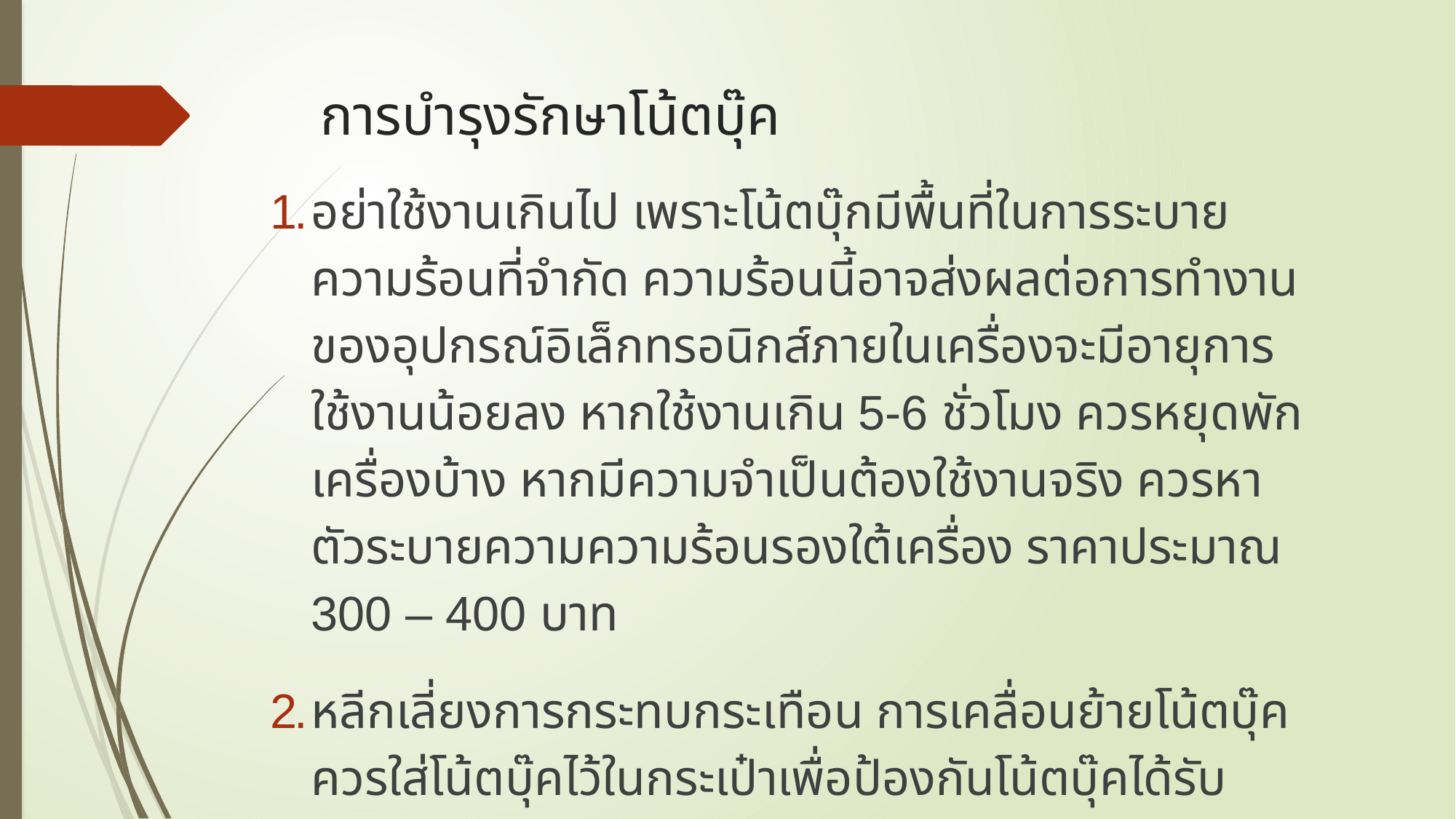

# การบำรุงรักษาโน้ตบุ๊ค
อย่าใช้งานเกินไป เพราะโน้ตบุ๊กมีพื้นที่ในการระบายความร้อนที่จำกัด ความร้อนนี้อาจส่งผลต่อการทำงานของอุปกรณ์อิเล็กทรอนิกส์ภายในเครื่องจะมีอายุการใช้งานน้อยลง หากใช้งานเกิน 5-6 ชั่วโมง ควรหยุดพักเครื่องบ้าง หากมีความจำเป็นต้องใช้งานจริง ควรหาตัวระบายความความร้อนรองใต้เครื่อง ราคาประมาณ 300 – 400 บาท
หลีกเลี่ยงการกระทบกระเทือน การเคลื่อนย้ายโน้ตบุ๊ค ควรใส่โน้ตบุ๊คไว้ในกระเป๋าเพื่อป้องกันโน้ตบุ๊คได้รับการกระทบกระเทือน